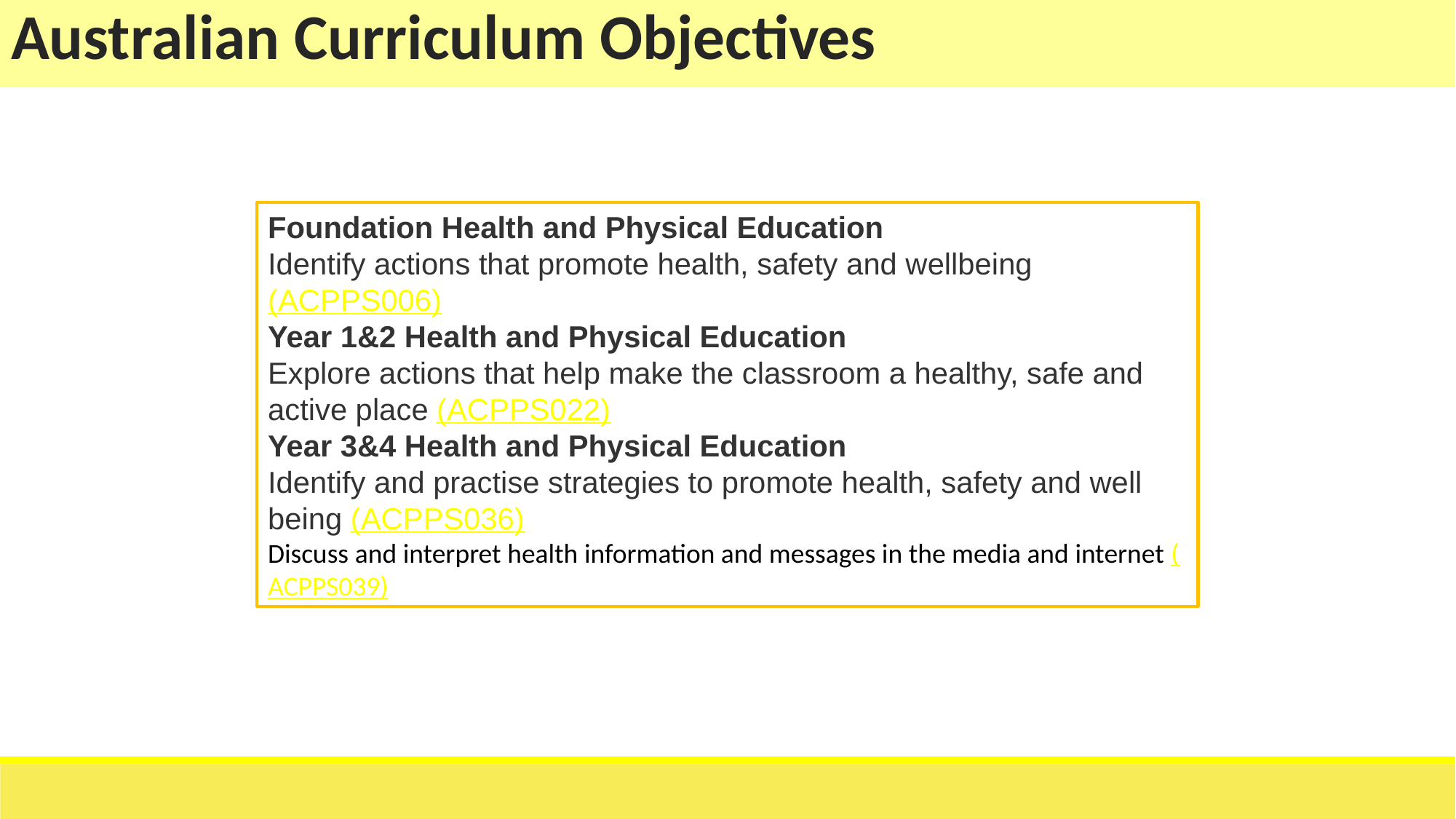

| Australian Curriculum Objectives |
| --- |
Foundation Health and Physical Education
Identify actions that promote health, safety and wellbeing (ACPPS006)
Year 1&2 Health and Physical Education
Explore actions that help make the classroom a healthy, safe and active place (ACPPS022)
Year 3&4 Health and Physical Education
Identify and practise strategies to promote health, safety and well being (ACPPS036)
Discuss and interpret health information and messages in the media and internet (ACPPS039)